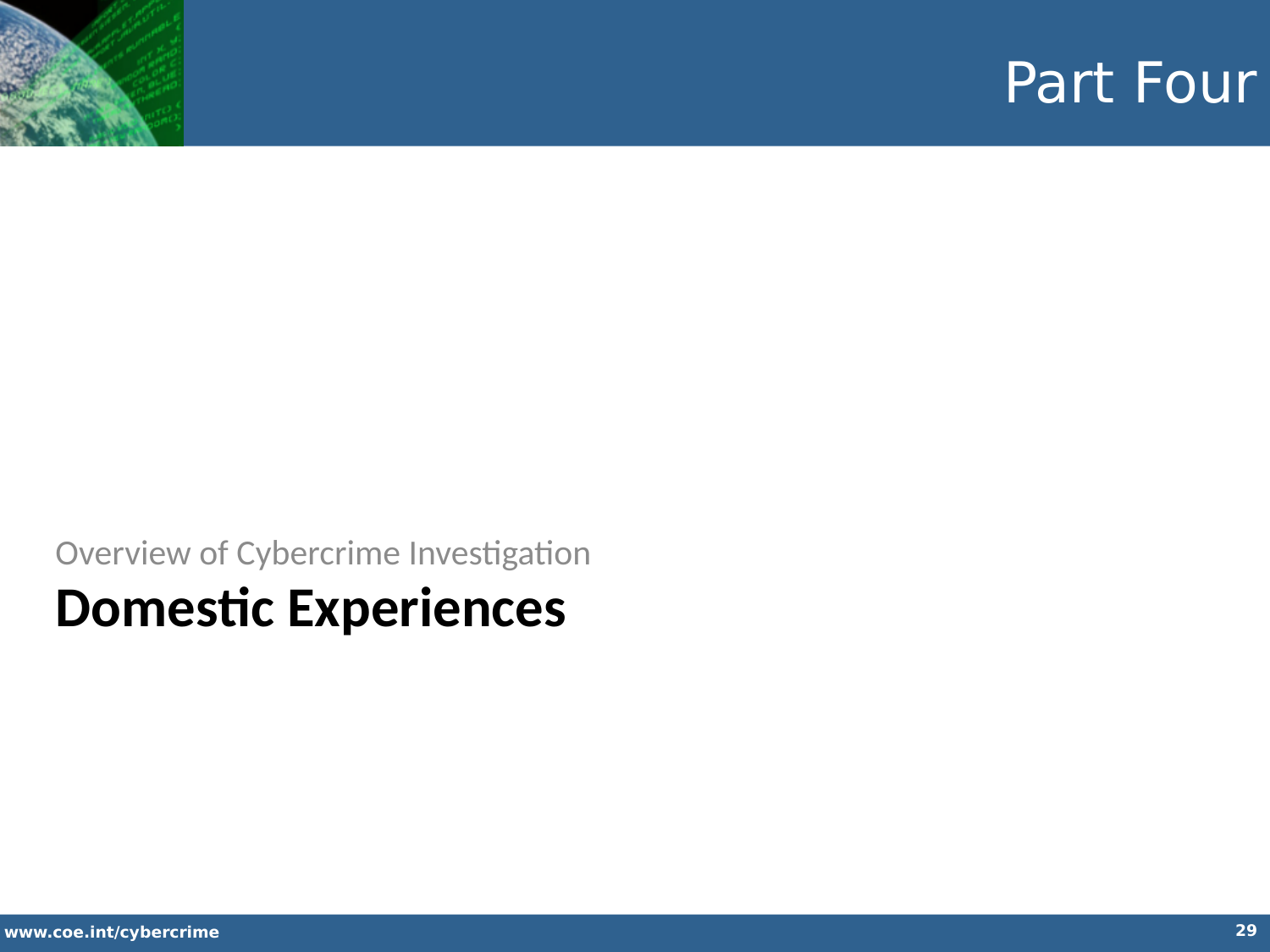

Part Four
Overview of Cybercrime Investigation
Domestic Experiences
29